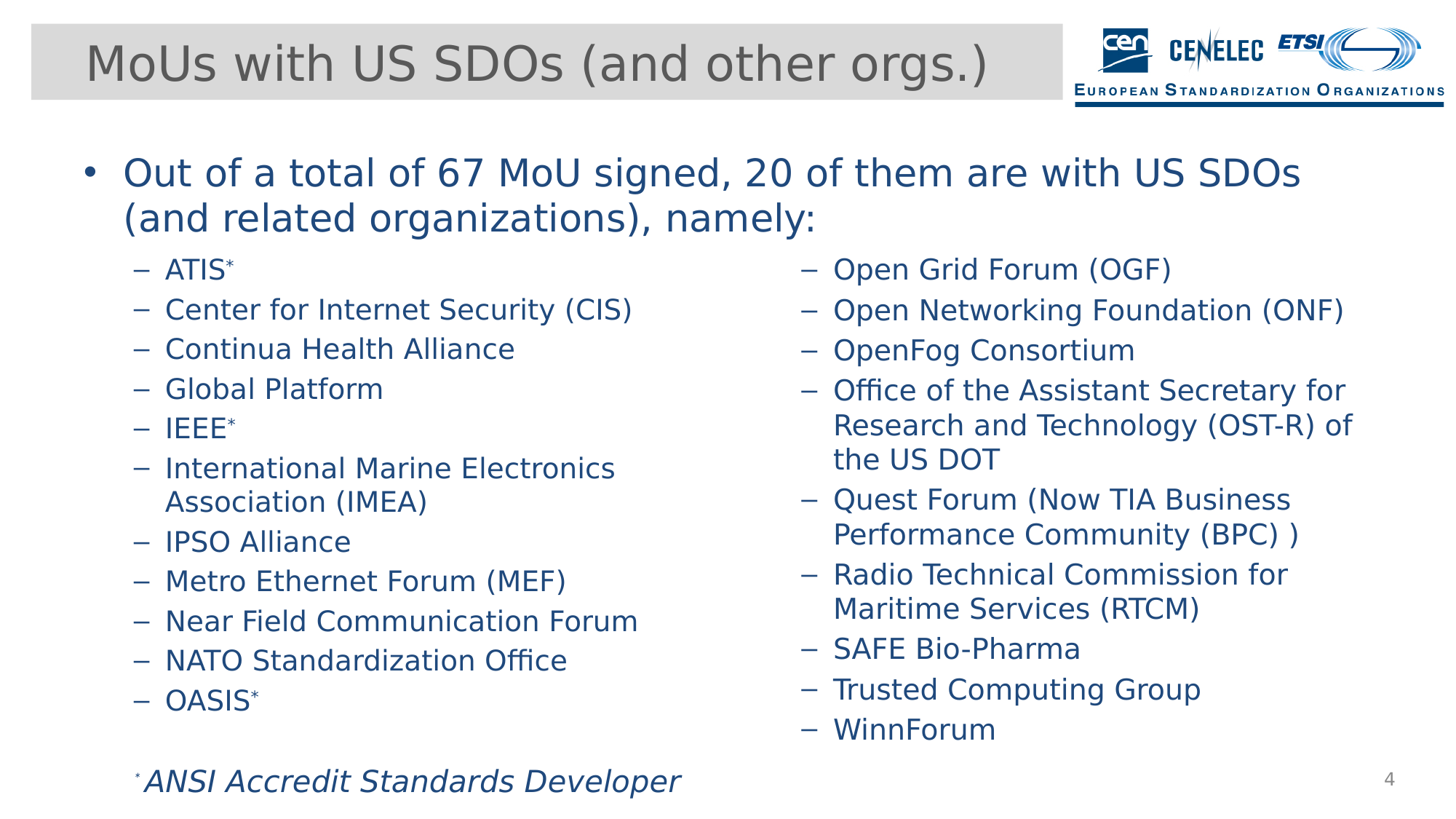

# MoUs with US SDOs (and other orgs.)
Out of a total of 67 MoU signed, 20 of them are with US SDOs (and related organizations), namely:
ATIS*
Center for Internet Security (CIS)
Continua Health Alliance
Global Platform
IEEE*
International Marine Electronics Association (IMEA)
IPSO Alliance
Metro Ethernet Forum (MEF)
Near Field Communication Forum
NATO Standardization Office
OASIS*
Open Grid Forum (OGF)
Open Networking Foundation (ONF)
OpenFog Consortium
Office of the Assistant Secretary for Research and Technology (OST-R) of the US DOT
Quest Forum (Now TIA Business Performance Community (BPC) )
Radio Technical Commission for Maritime Services (RTCM)
SAFE Bio-Pharma
Trusted Computing Group
WinnForum
* ANSI Accredit Standards Developer
4